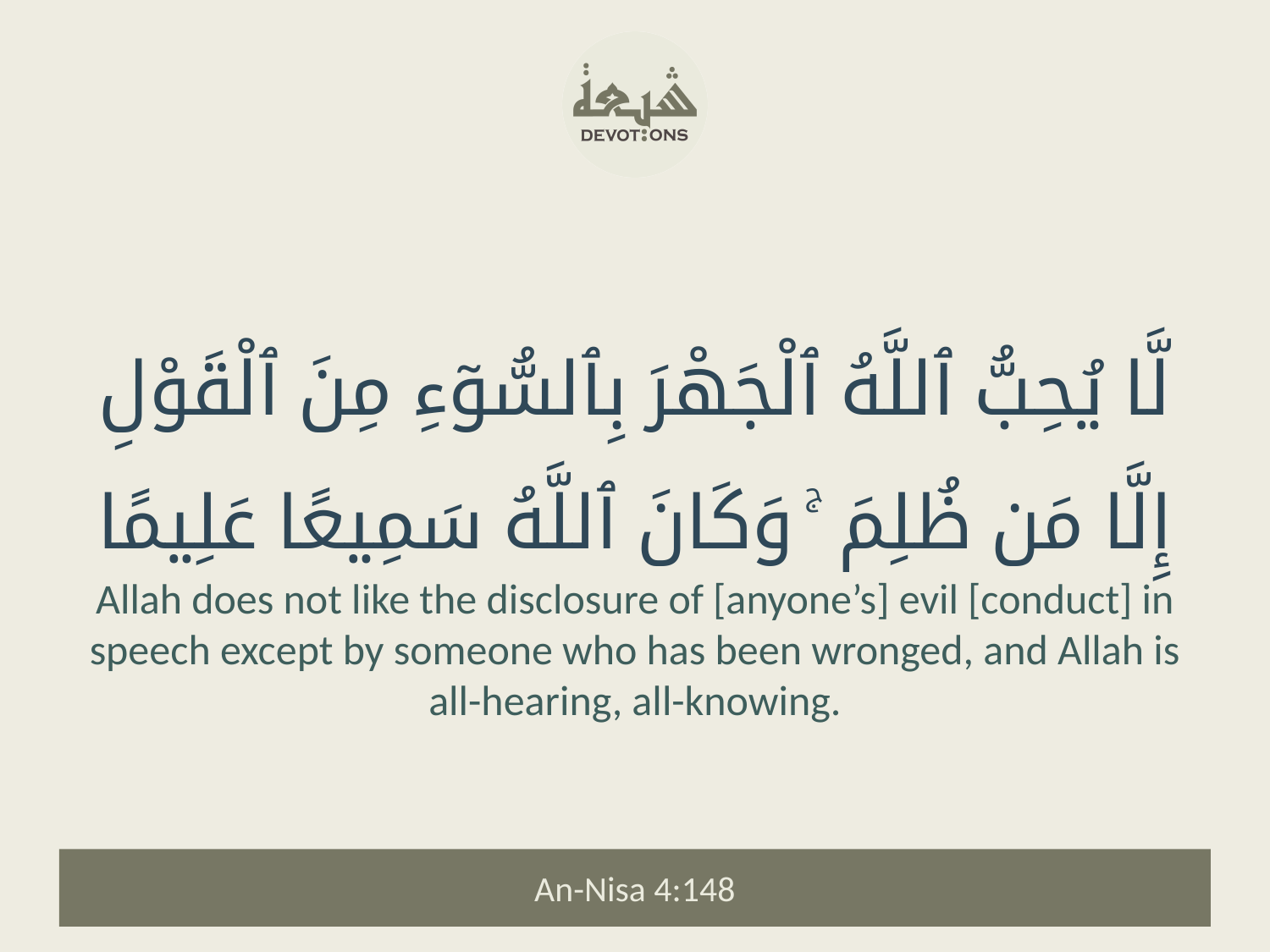

لَّا يُحِبُّ ٱللَّهُ ٱلْجَهْرَ بِٱلسُّوٓءِ مِنَ ٱلْقَوْلِ إِلَّا مَن ظُلِمَ ۚ وَكَانَ ٱللَّهُ سَمِيعًا عَلِيمًا
Allah does not like the disclosure of [anyone’s] evil [conduct] in speech except by someone who has been wronged, and Allah is all-hearing, all-knowing.
An-Nisa 4:148